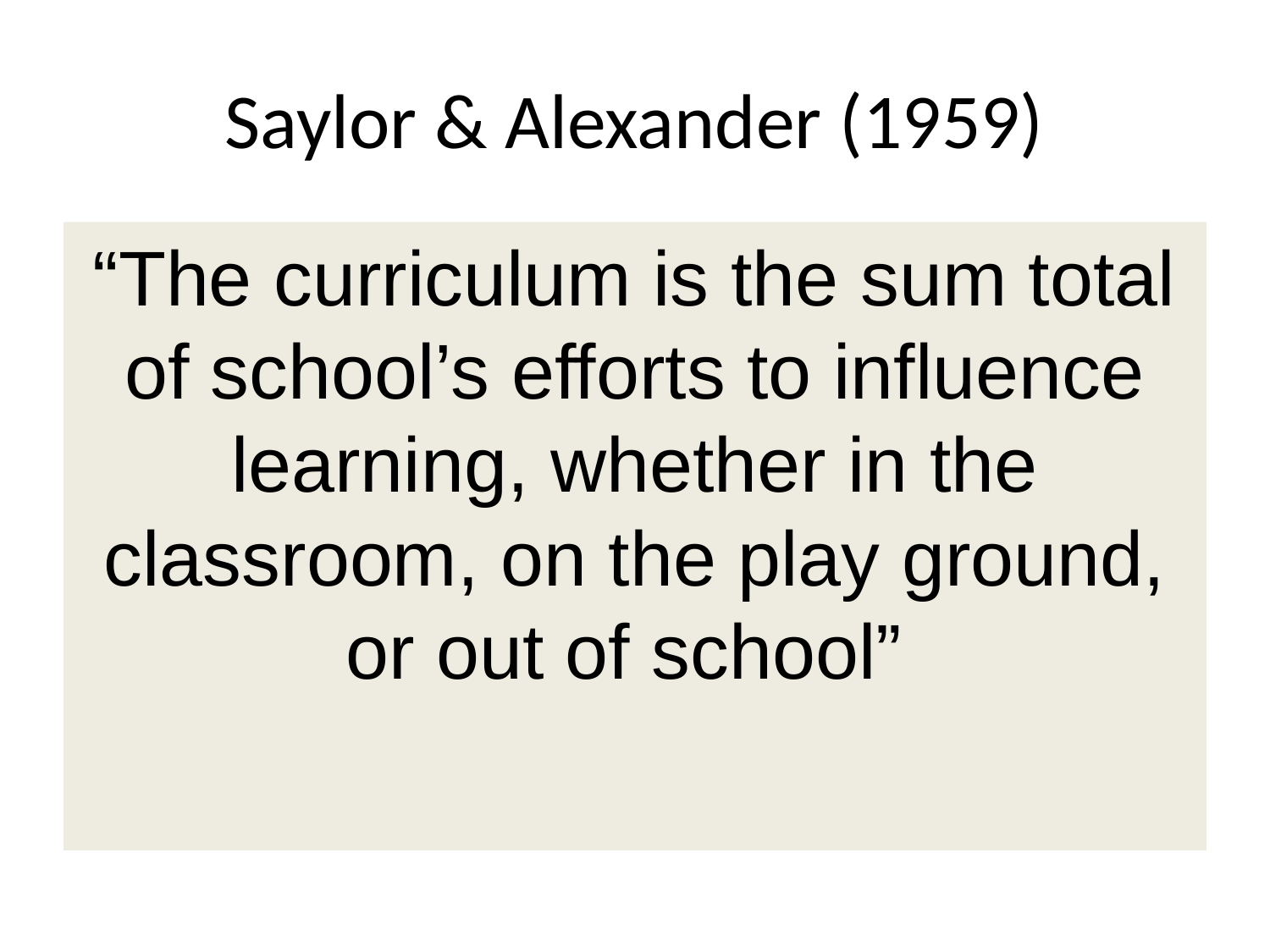

# Saylor & Alexander (1959)
“The curriculum is the sum total of school’s efforts to influence learning, whether in the classroom, on the play ground, or out of school”